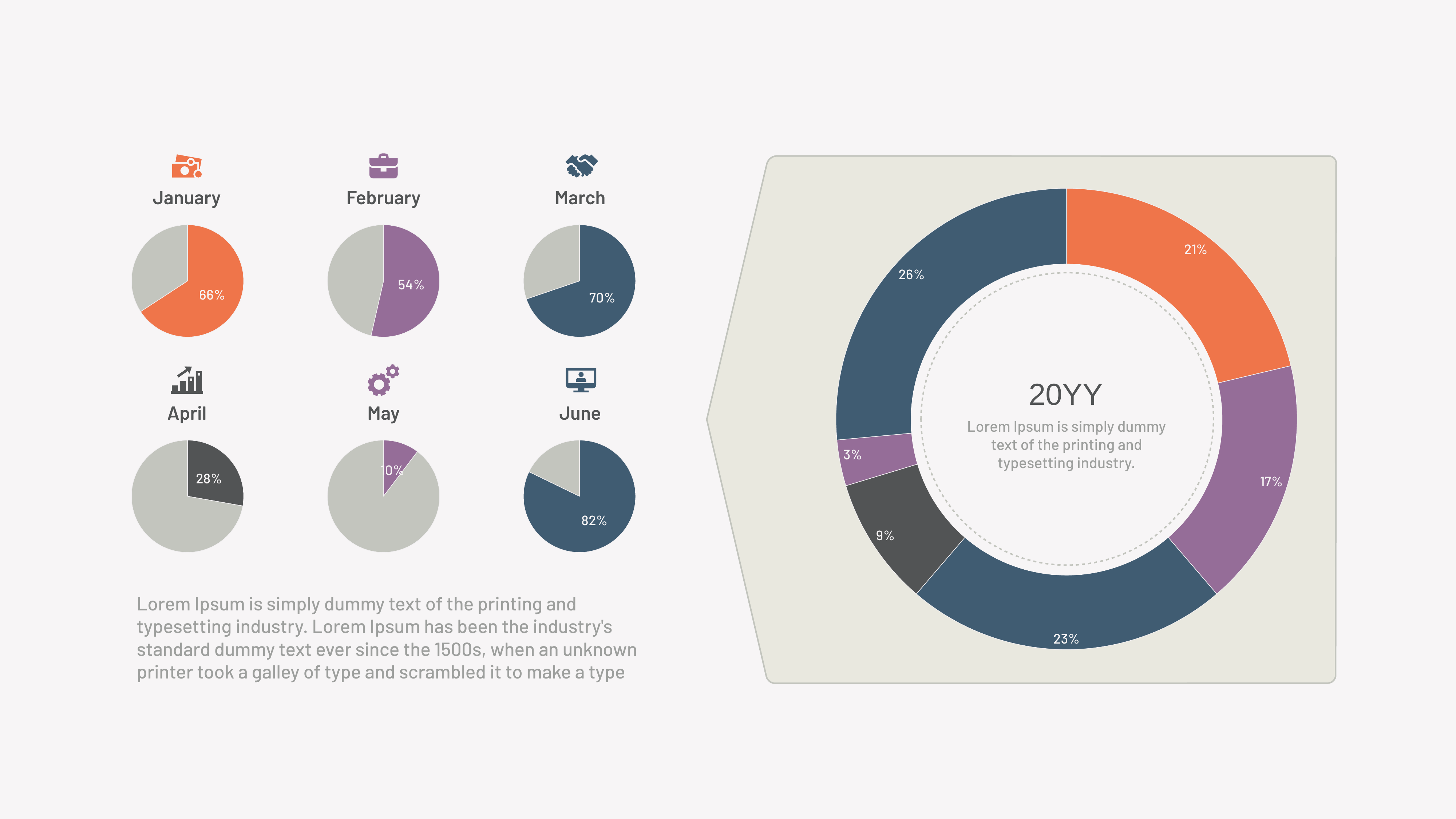

January
February
March

### Chart

| Category | Region 1 |
|---|---|
| January | 66.0 |
| February | 54.0 |
| March | 70.0 |
| April | 28.0 |
| May | 10.0 |
| June | 82.0 |

20YY
Lorem Ipsum is simply dummy text of the printing and typesetting industry.

### Chart

| Category | Region 1 |
|---|---|
| January | 250.0 |
| Blank | 130.0 |

### Chart

| Category | Region 1 |
|---|---|
| February | 150.0 |
| Blank | 130.0 |

### Chart

| Category | Region 1 |
|---|---|
| March | 300.0 |
| Blank | 130.0 |

April
May
June

### Chart

| Category | Region 1 |
|---|---|
| January | 50.0 |
| Blank | 130.0 |

### Chart

| Category | Region 1 |
|---|---|
| May | 15.0 |
| Blank | 130.0 |

### Chart

| Category | Region 1 |
|---|---|
| June | 600.0 |
| Blank | 130.0 |
Lorem Ipsum is simply dummy text of the printing and typesetting industry. Lorem Ipsum has been the industry's standard dummy text ever since the 1500s, when an unknown printer took a galley of type and scrambled it to make a type